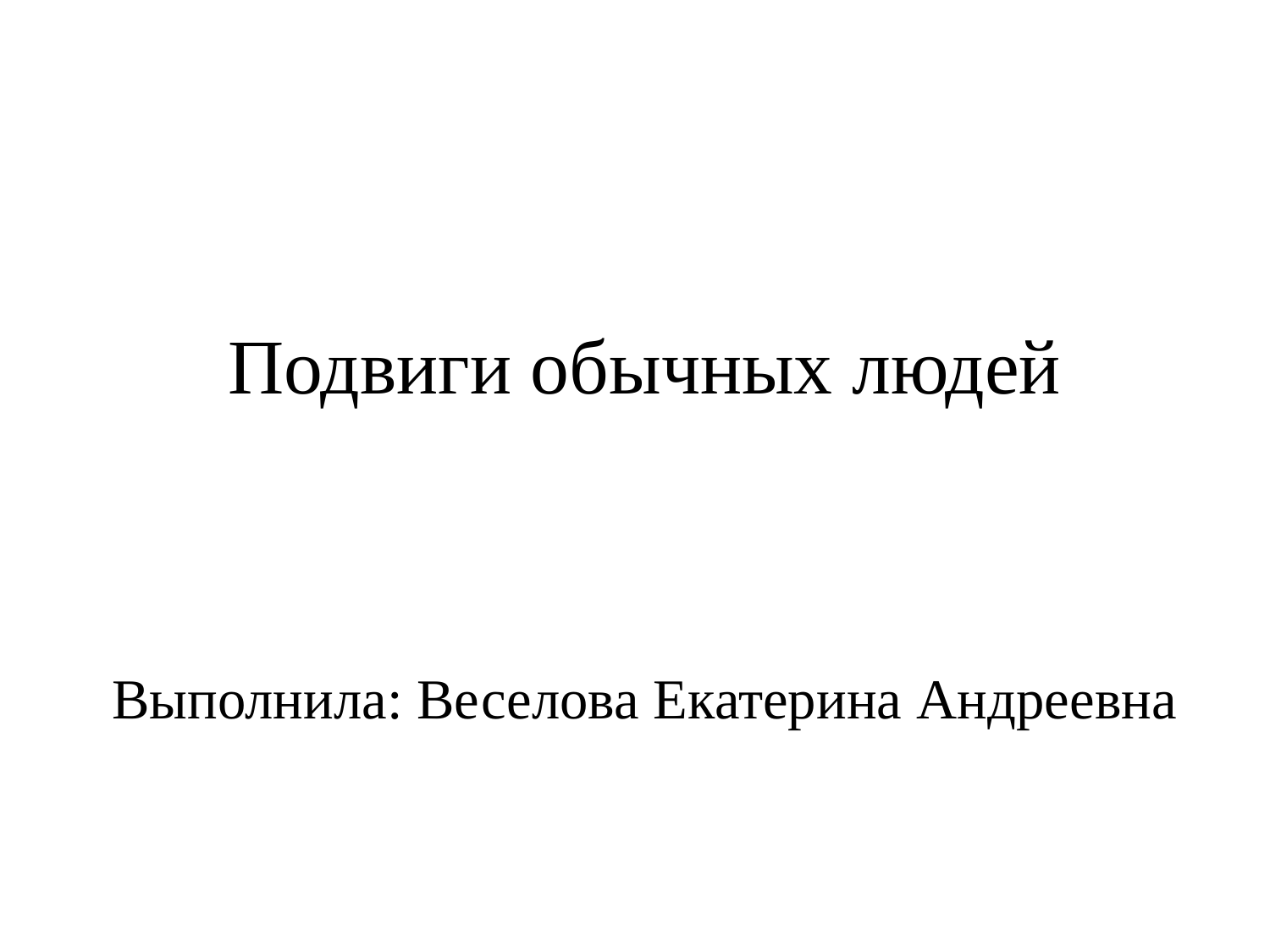

# Подвиги обычных людей
Выполнила: Веселова Екатерина Андреевна